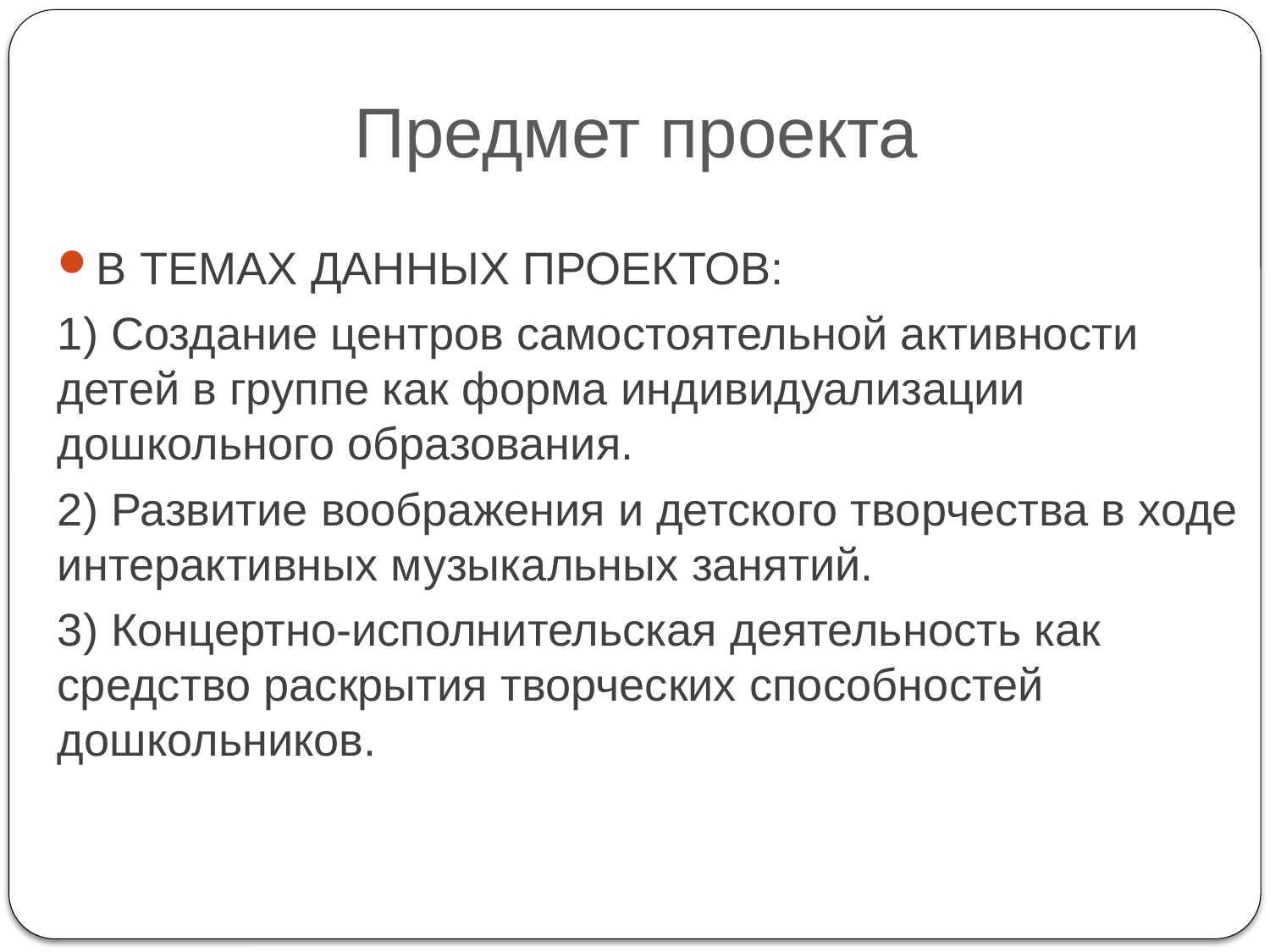

# Предмет проекта
В ТЕМАХ ДАННЫХ ПРОЕКТОВ:
1) Создание центров самостоятельной активности детей в группе как форма индивидуализации дошкольного образования.
2) Развитие воображения и детского творчества в ходе интерактивных музыкальных занятий.
3) Концертно-исполнительская деятельность как средство раскрытия творческих способностей дошкольников.